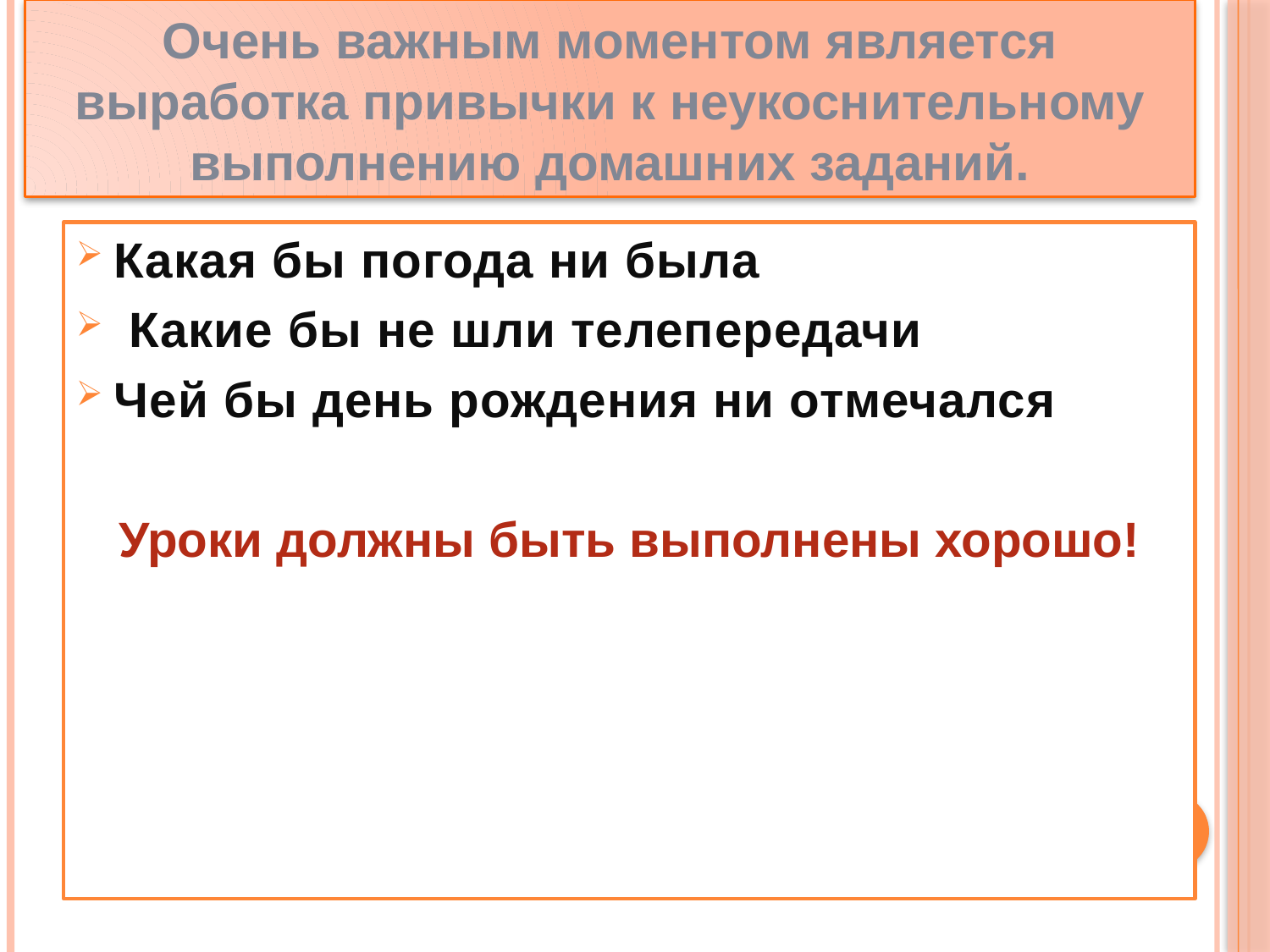

# Очень важным моментом является выработка привычки к неукоснительному выполнению домашних заданий.
Какая бы погода ни была
 Какие бы не шли телепередачи
Чей бы день рождения ни отмечался

Уроки должны быть выполнены хорошо!